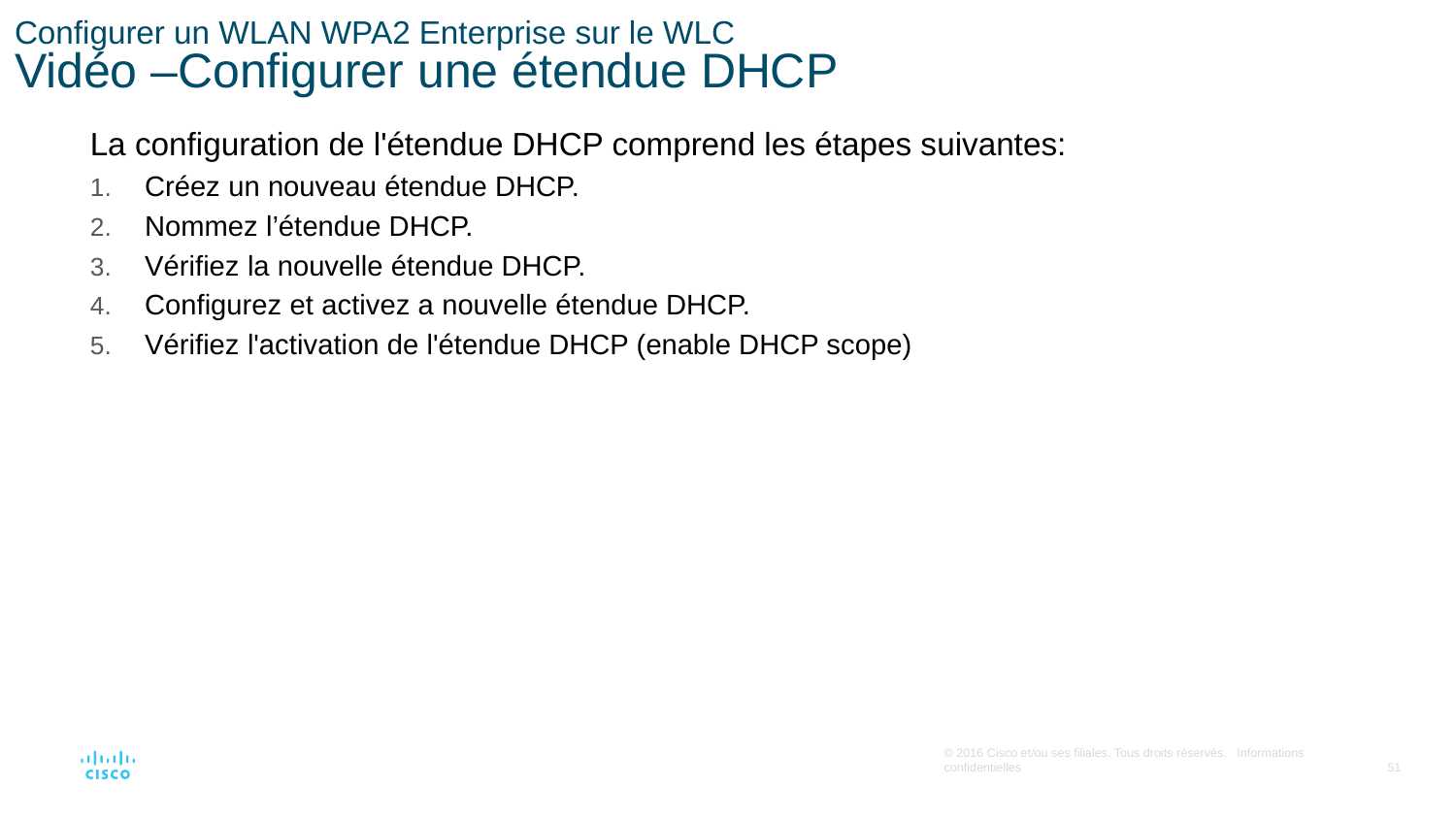

# Configurer un WLAN WPA2 Enterprise sur le WLC Vidéo –Configurer une étendue DHCP
La configuration de l'étendue DHCP comprend les étapes suivantes:
Créez un nouveau étendue DHCP.
Nommez l’étendue DHCP.
Vérifiez la nouvelle étendue DHCP.
Configurez et activez a nouvelle étendue DHCP.
Vérifiez l'activation de l'étendue DHCP (enable DHCP scope)